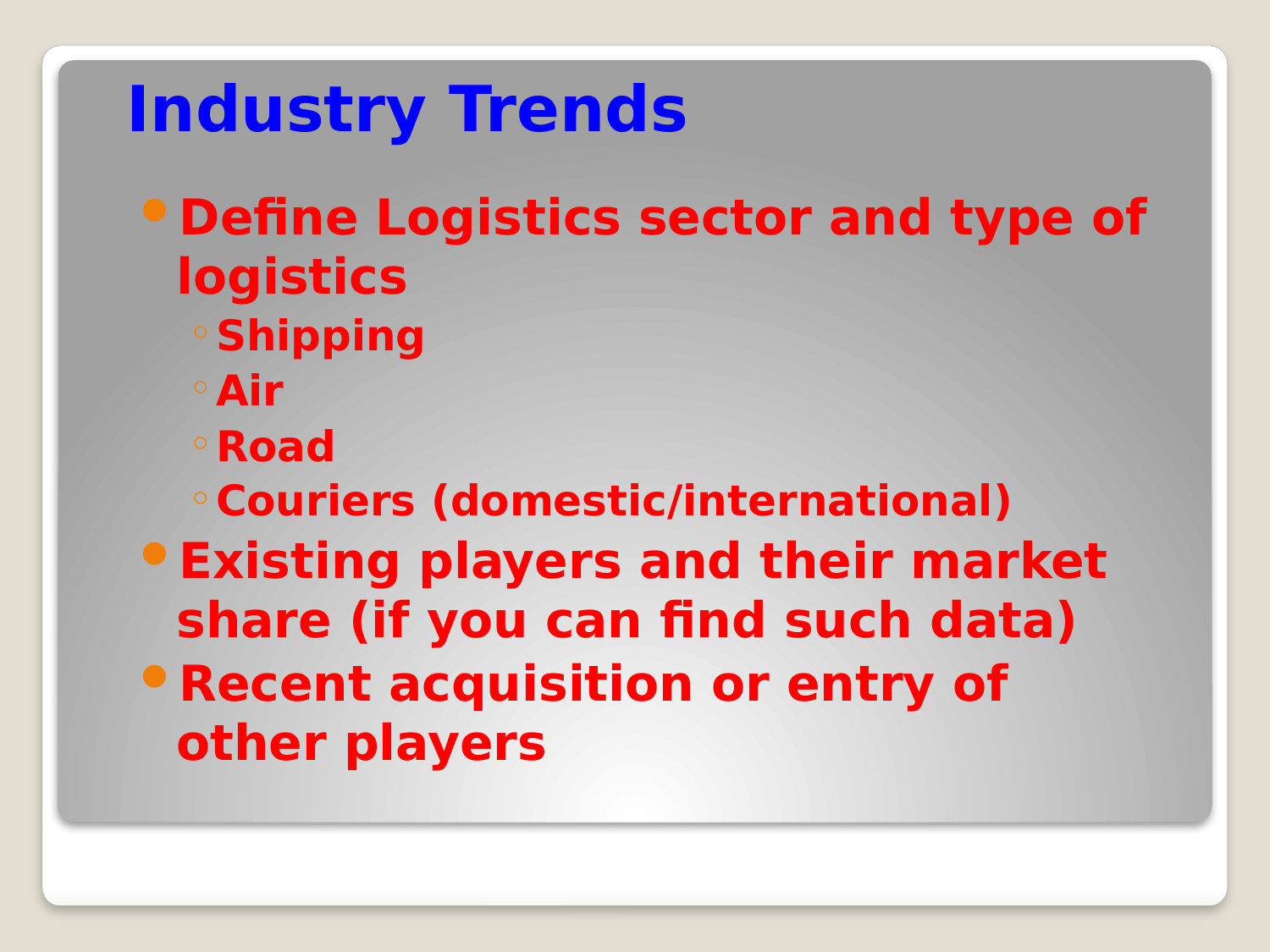

# Industry Trends
Define Logistics sector and type of logistics
Shipping
Air
Road
Couriers (domestic/international)
Existing players and their market share (if you can find such data)
Recent acquisition or entry of other players